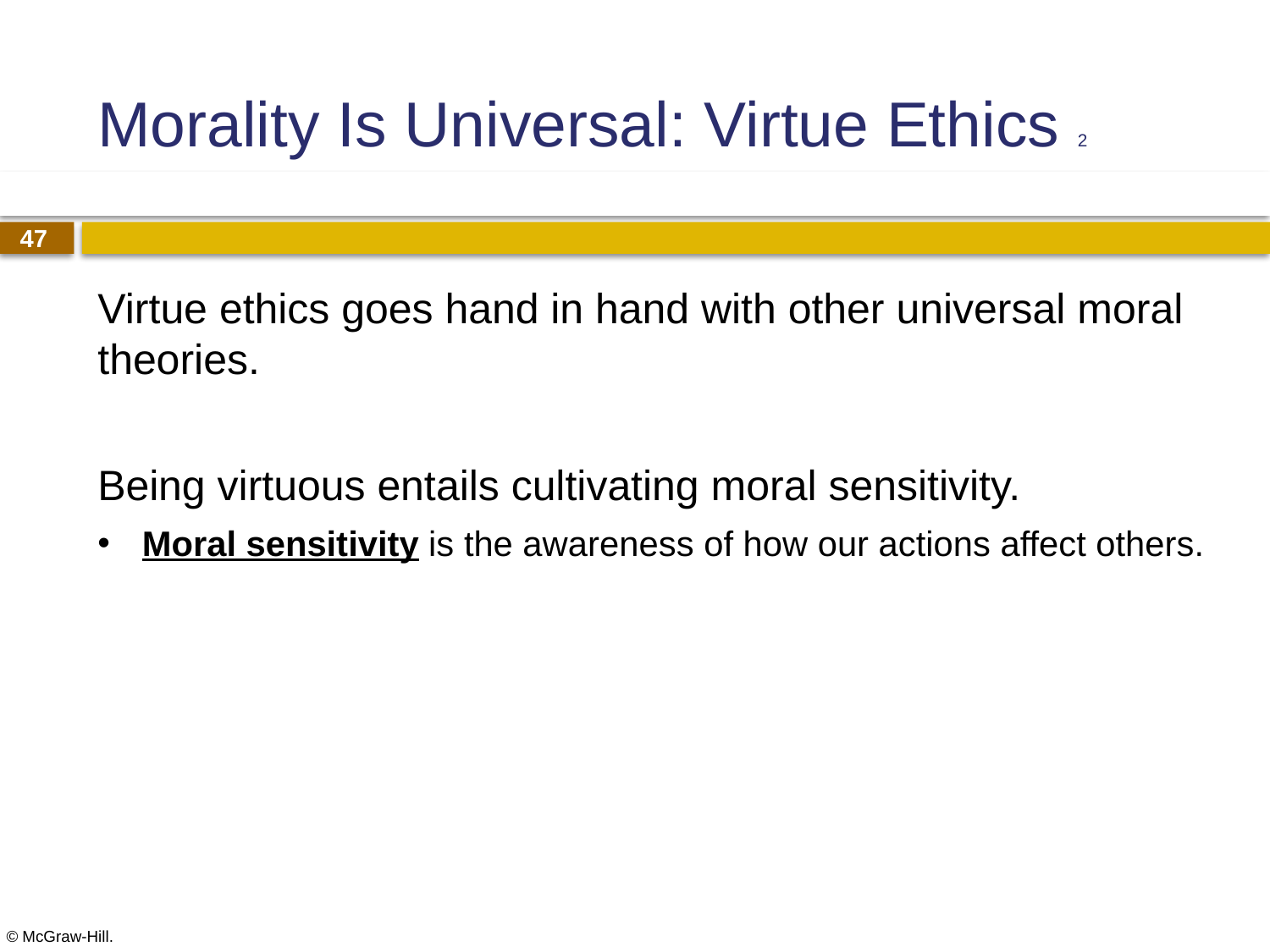

# Morality Is Universal: Virtue Ethics 2
Virtue ethics goes hand in hand with other universal moral theories.

Being virtuous entails cultivating moral sensitivity.
Moral sensitivity is the awareness of how our actions affect others.